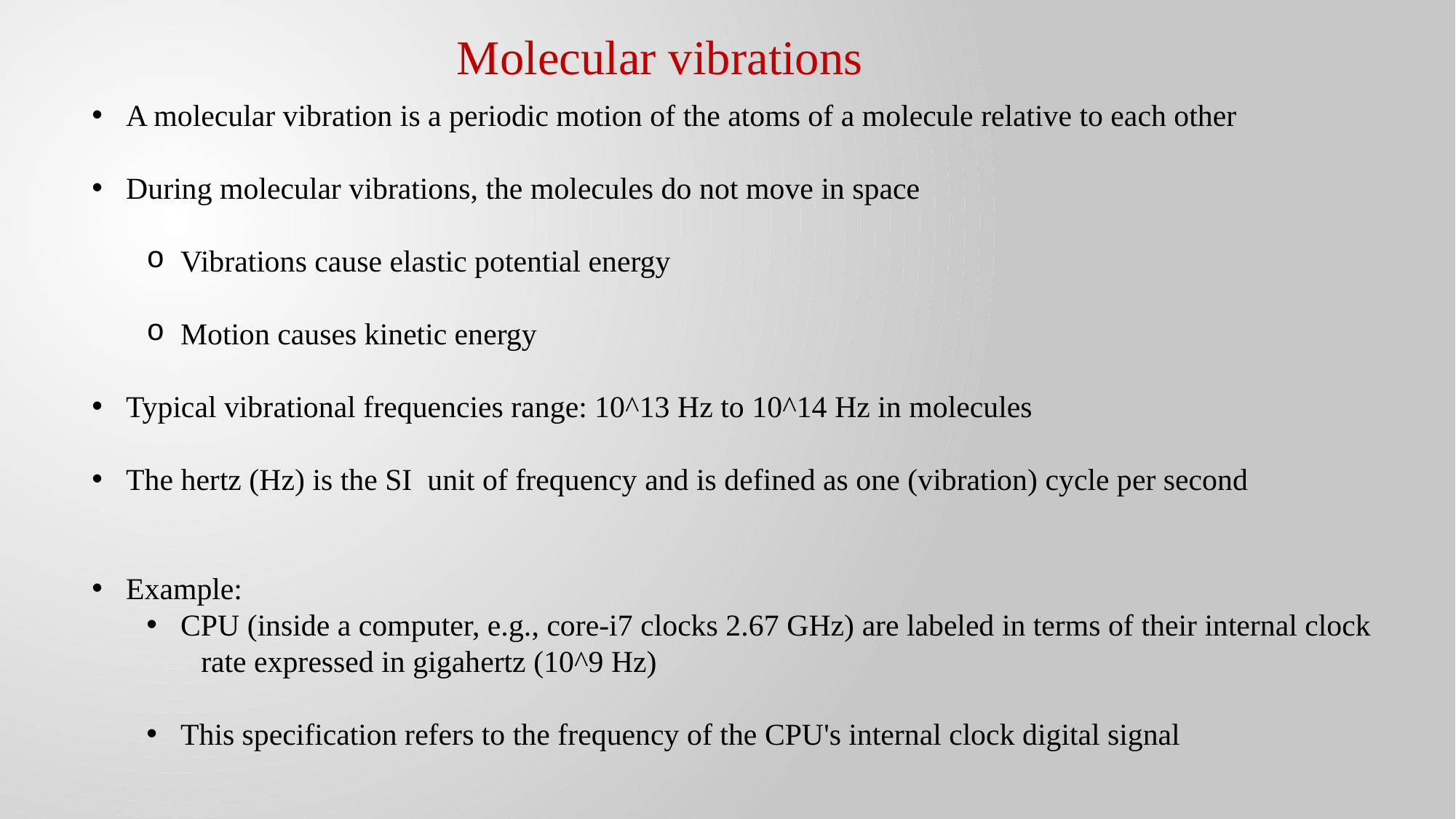

Molecular vibrations
A molecular vibration is a periodic motion of the atoms of a molecule relative to each other

During molecular vibrations, the molecules do not move in space

Vibrations cause elastic potential energy

Motion causes kinetic energy

Typical vibrational frequencies range: 10^13 Hz to 10^14 Hz in molecules

The hertz (Hz) is the SI  unit of frequency and is defined as one (vibration) cycle per second

Example:
CPU (inside a computer, e.g., core-i7 clocks 2.67 GHz) are labeled in terms of their internal clock
rate expressed in gigahertz (10^9 Hz)

This specification refers to the frequency of the CPU's internal clock digital signal